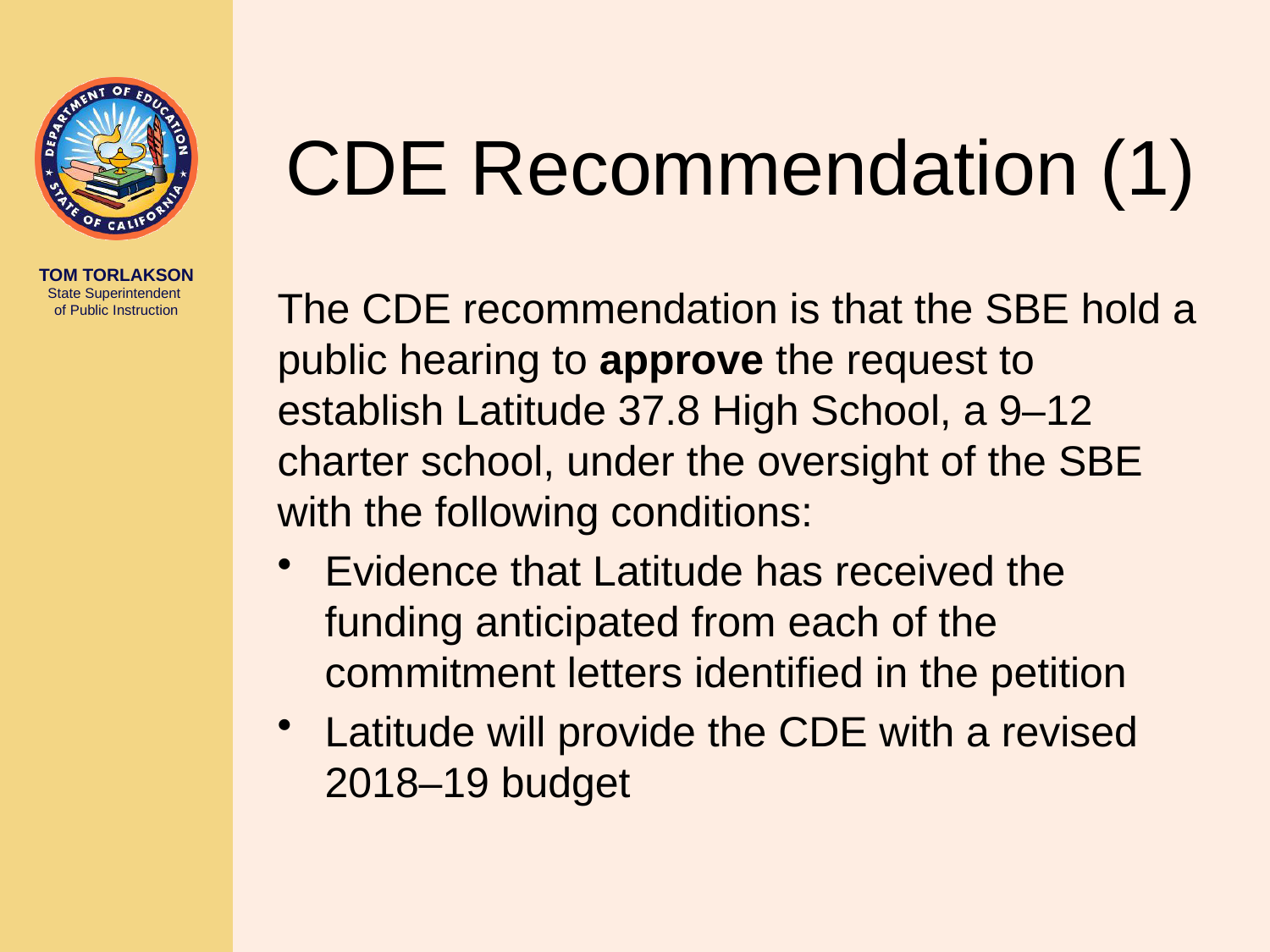

# CDE Recommendation (1)
The CDE recommendation is that the SBE hold a public hearing to approve the request to establish Latitude 37.8 High School, a 9–12 charter school, under the oversight of the SBE with the following conditions:
Evidence that Latitude has received the funding anticipated from each of the commitment letters identified in the petition
Latitude will provide the CDE with a revised 2018–19 budget